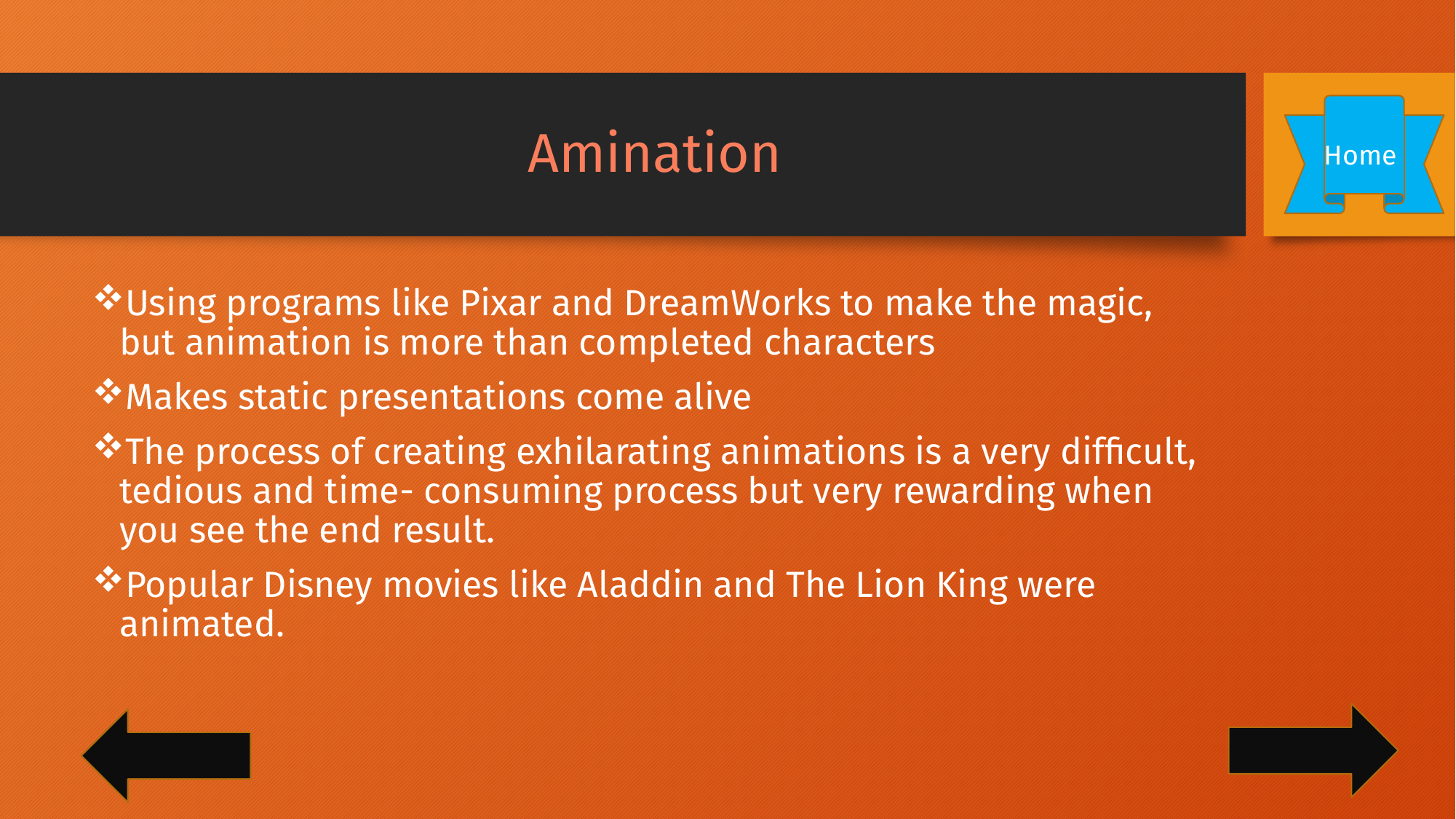

# Amination

Home
Using programs like Pixar and DreamWorks to make the magic, but animation is more than completed characters
Makes static presentations come alive
The process of creating exhilarating animations is a very difficult, tedious and time- consuming process but very rewarding when you see the end result.
Popular Disney movies like Aladdin and The Lion King were animated.